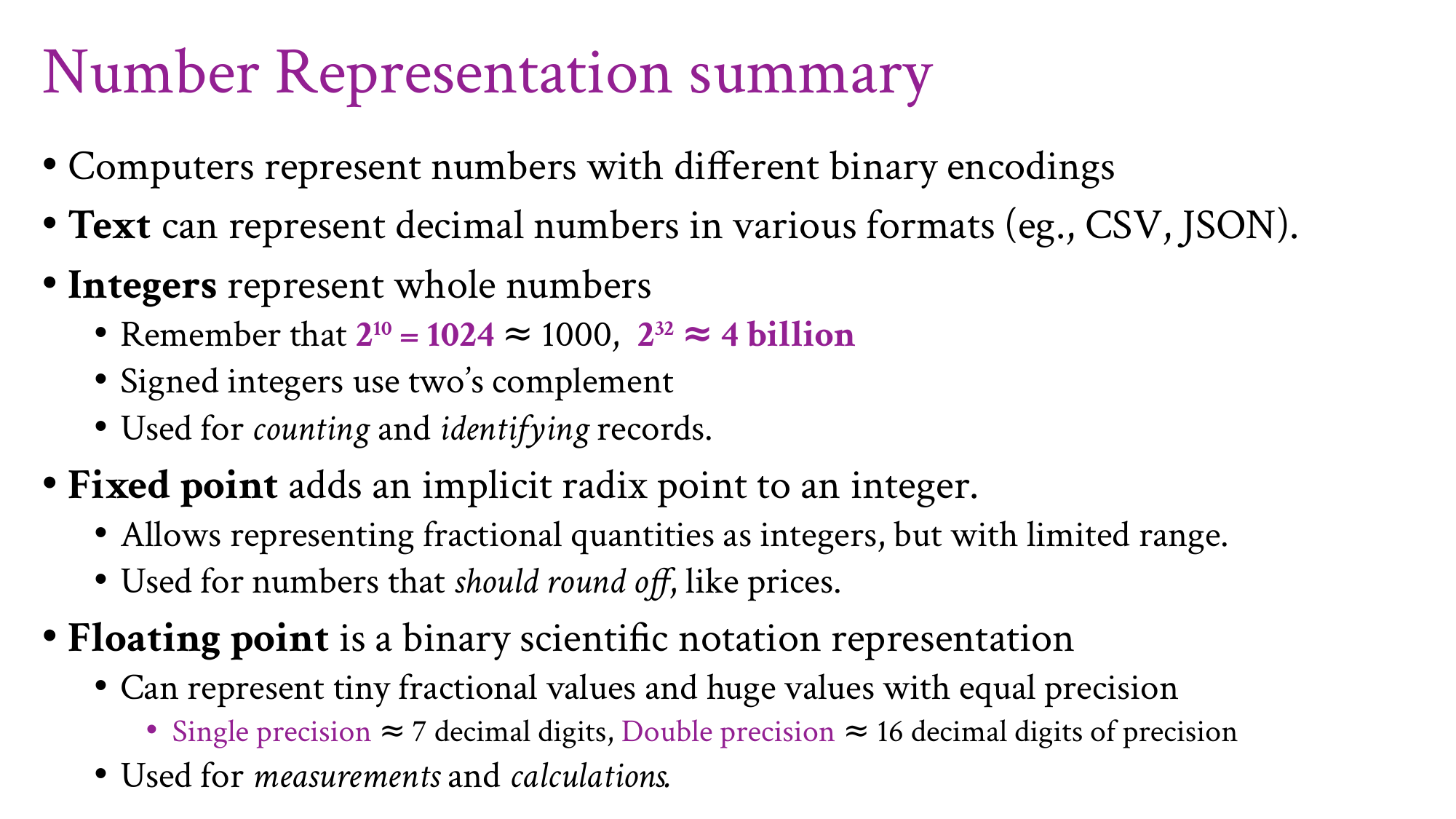

# Number Representation summary
Computers represent numbers with different binary encodings
Text can represent decimal numbers in various formats (eg., CSV, JSON).
Integers represent whole numbers
Remember that 210 = 1024 ≈ 1000,  232 ≈ 4 billion
Signed integers use two’s complement
Used for counting and identifying records.
Fixed point adds an implicit radix point to an integer.
Allows representing fractional quantities as integers, but with limited range.
Used for numbers that should round off, like prices.
Floating point is a binary scientific notation representation
Can represent tiny fractional values and huge values with equal precision
Single precision ≈ 7 decimal digits, Double precision ≈ 16 decimal digits of precision
Used for measurements and calculations.